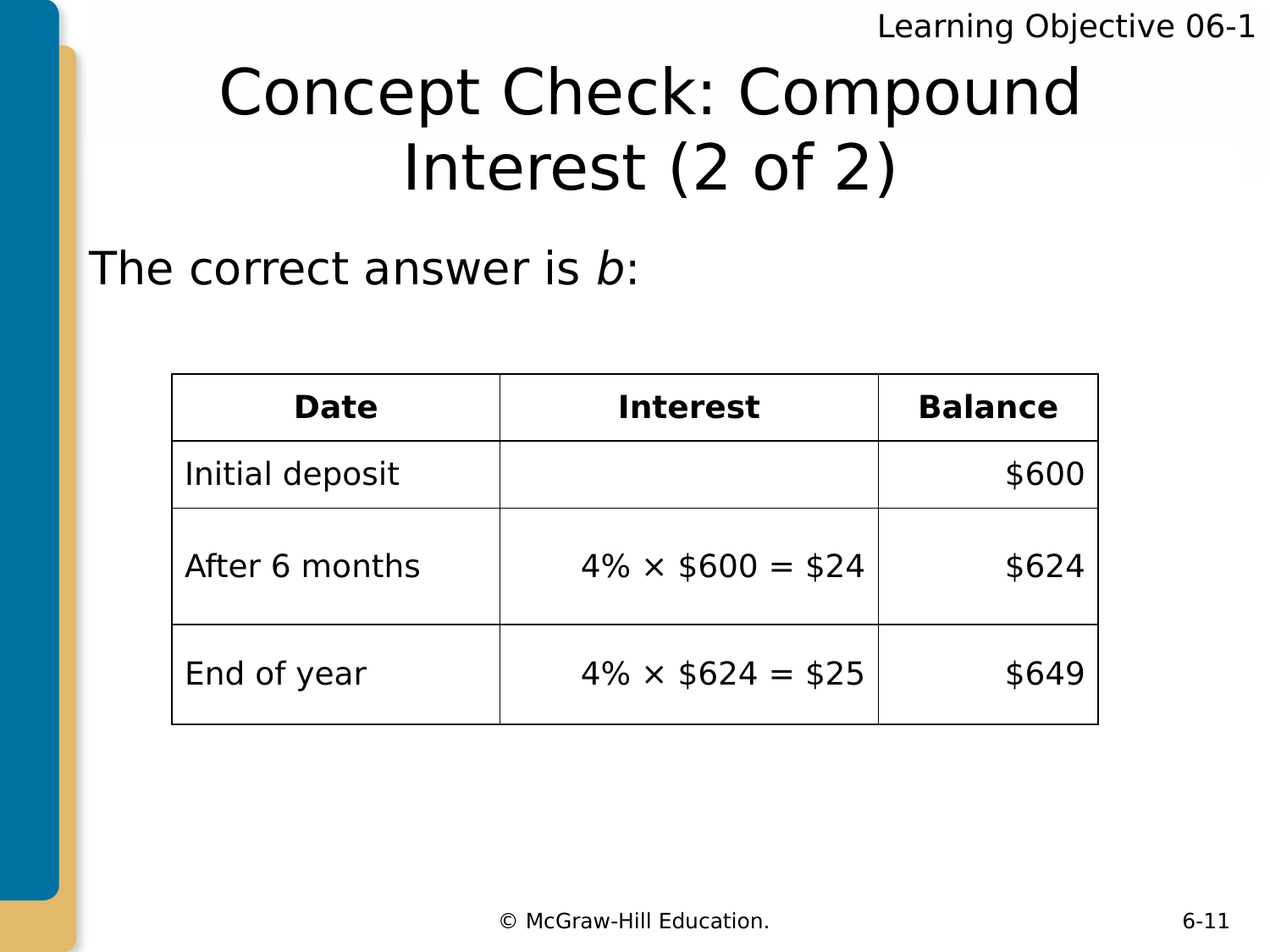

Learning Objective 06-1
# Concept Check: Compound Interest (2 of 2)
The correct answer is b:
| Date | Interest | Balance |
| --- | --- | --- |
| Initial deposit |  | $600 |
| After 6 months | 4% × $600 = $24 | $624 |
| End of year | 4% × $624 = $25 | $649 |